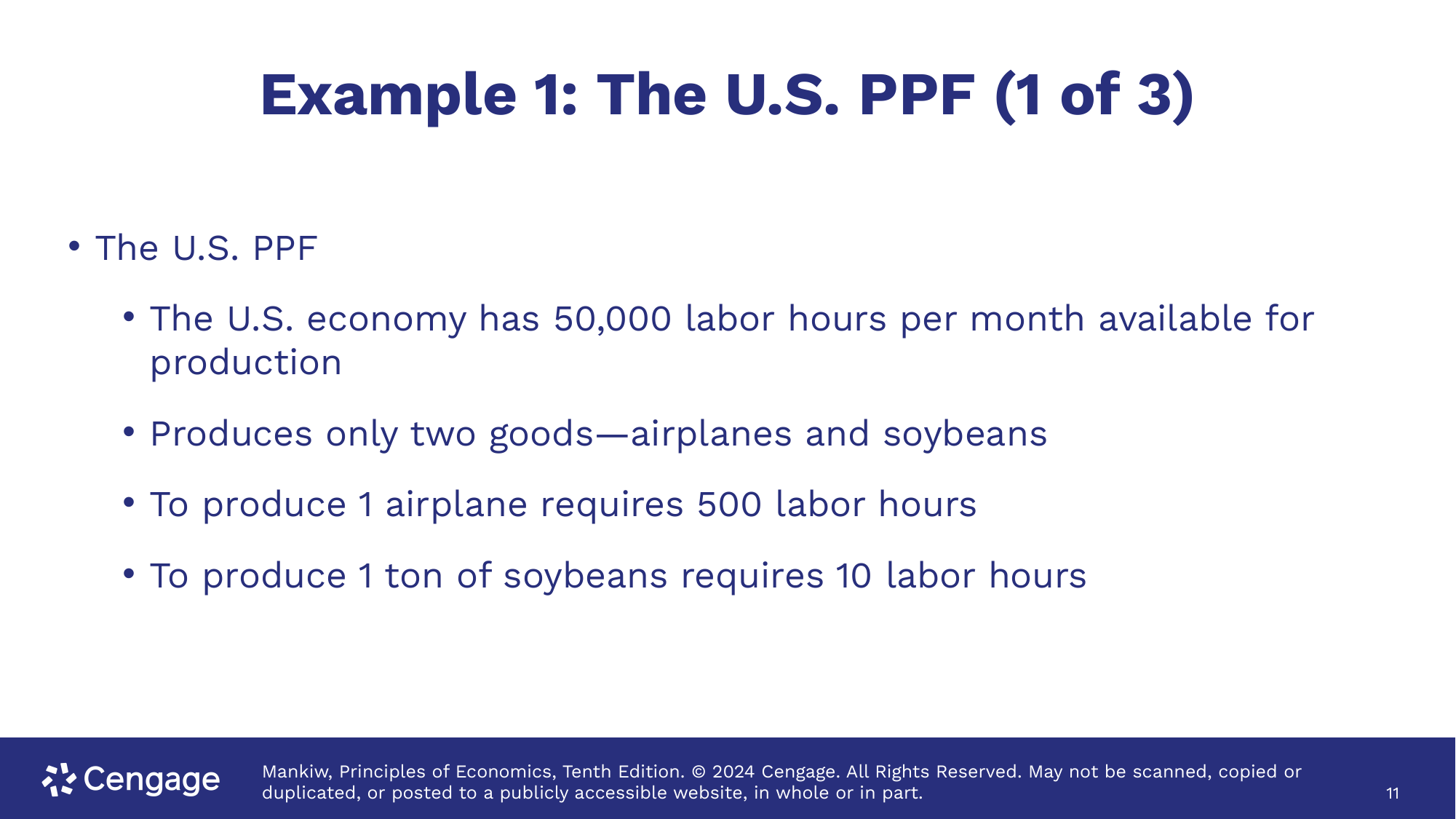

# Example 1: The U.S. PPF (1 of 3)
The U.S. PPF
The U.S. economy has 50,000 labor hours per month available for production
Produces only two goods—airplanes and soybeans
To produce 1 airplane requires 500 labor hours
To produce 1 ton of soybeans requires 10 labor hours